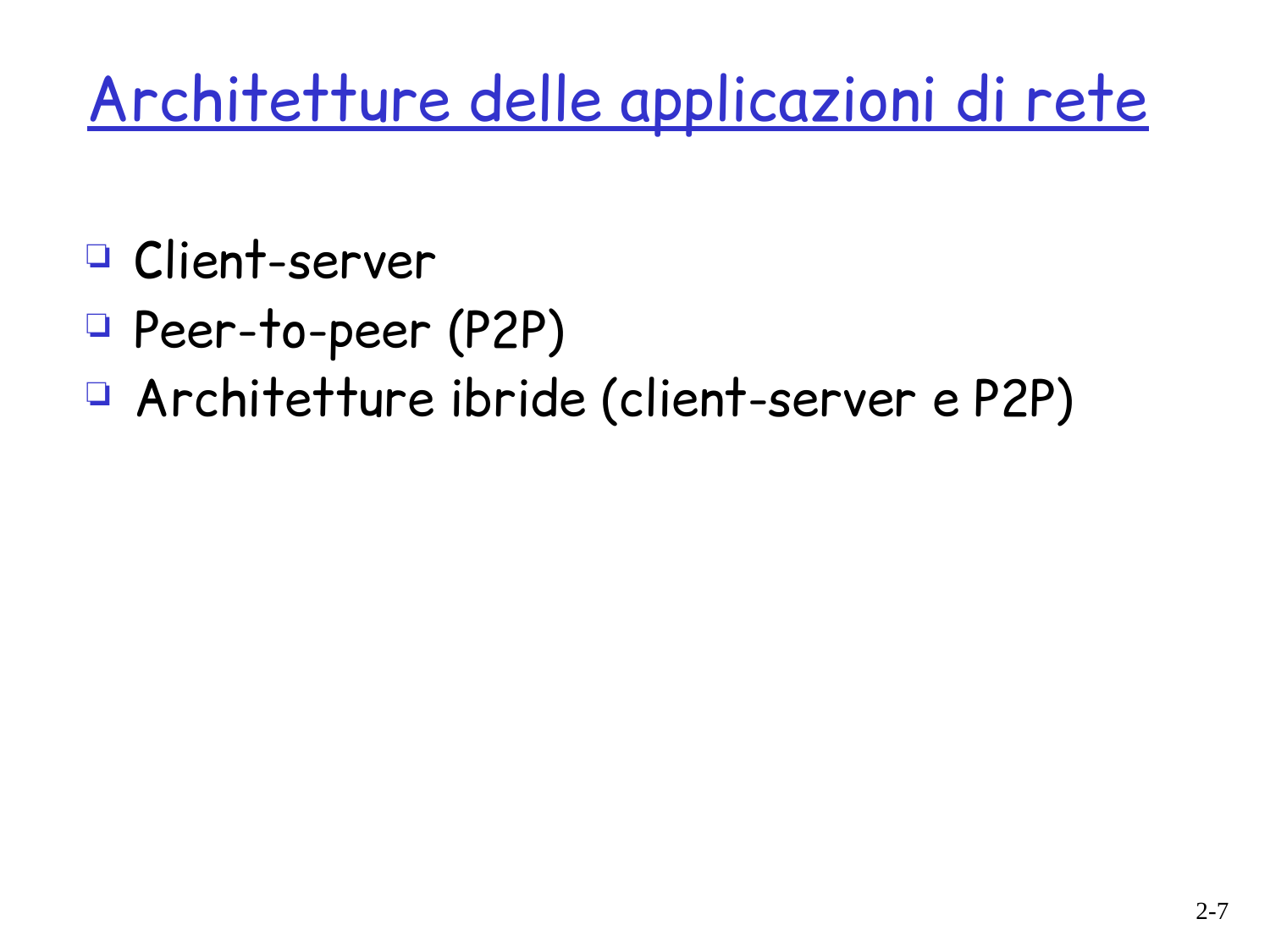

# Architetture delle applicazioni di rete
Client-server
Peer-to-peer (P2P)
Architetture ibride (client-server e P2P)
2-7